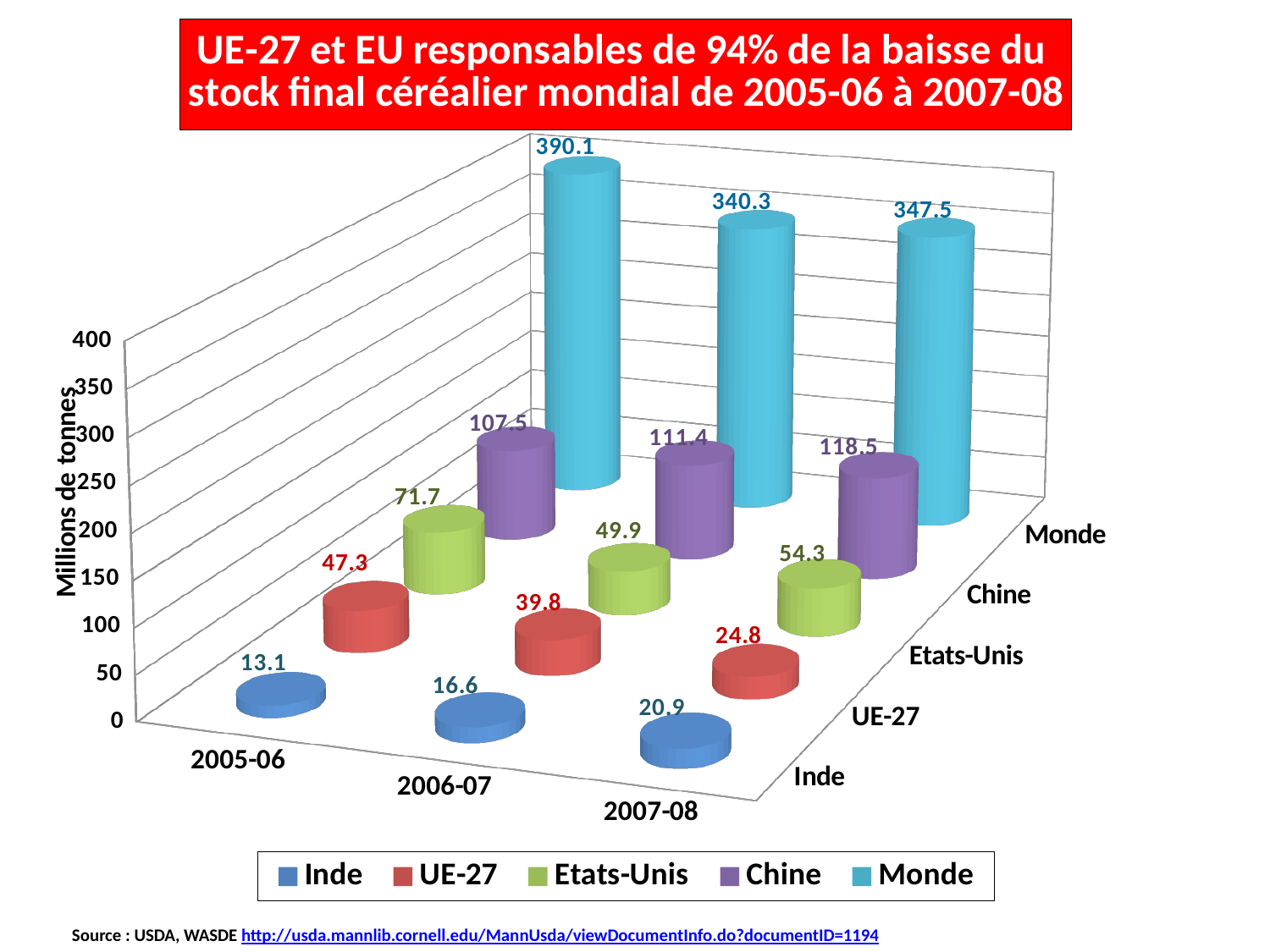

[unsupported chart]

Source : USDA, WASDE http://usda.mannlib.cornell.edu/MannUsda/viewDocumentInfo.do?documentID=1194